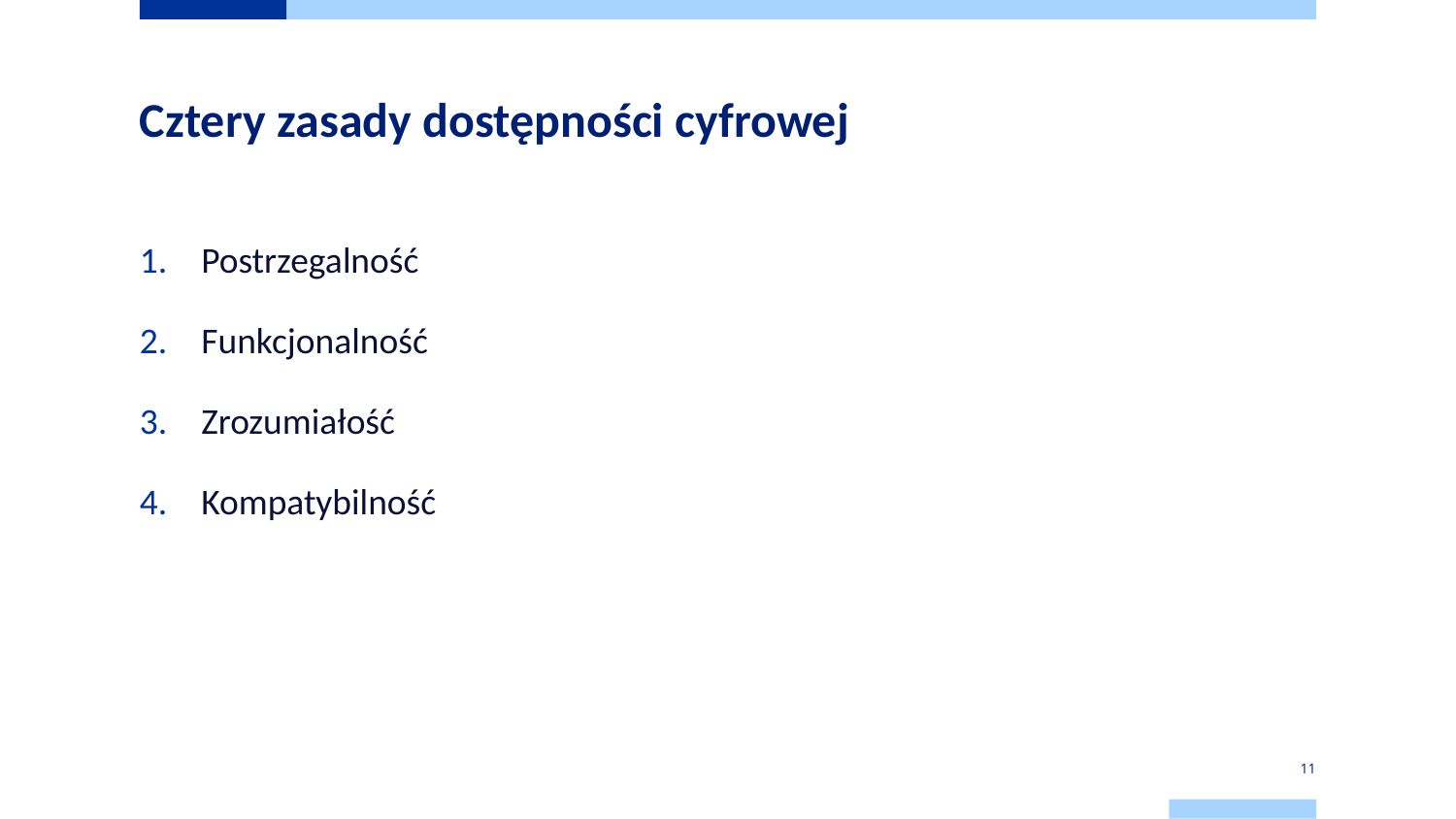

# Cztery zasady dostępności cyfrowej
Postrzegalność
Funkcjonalność
Zrozumiałość
Kompatybilność

11